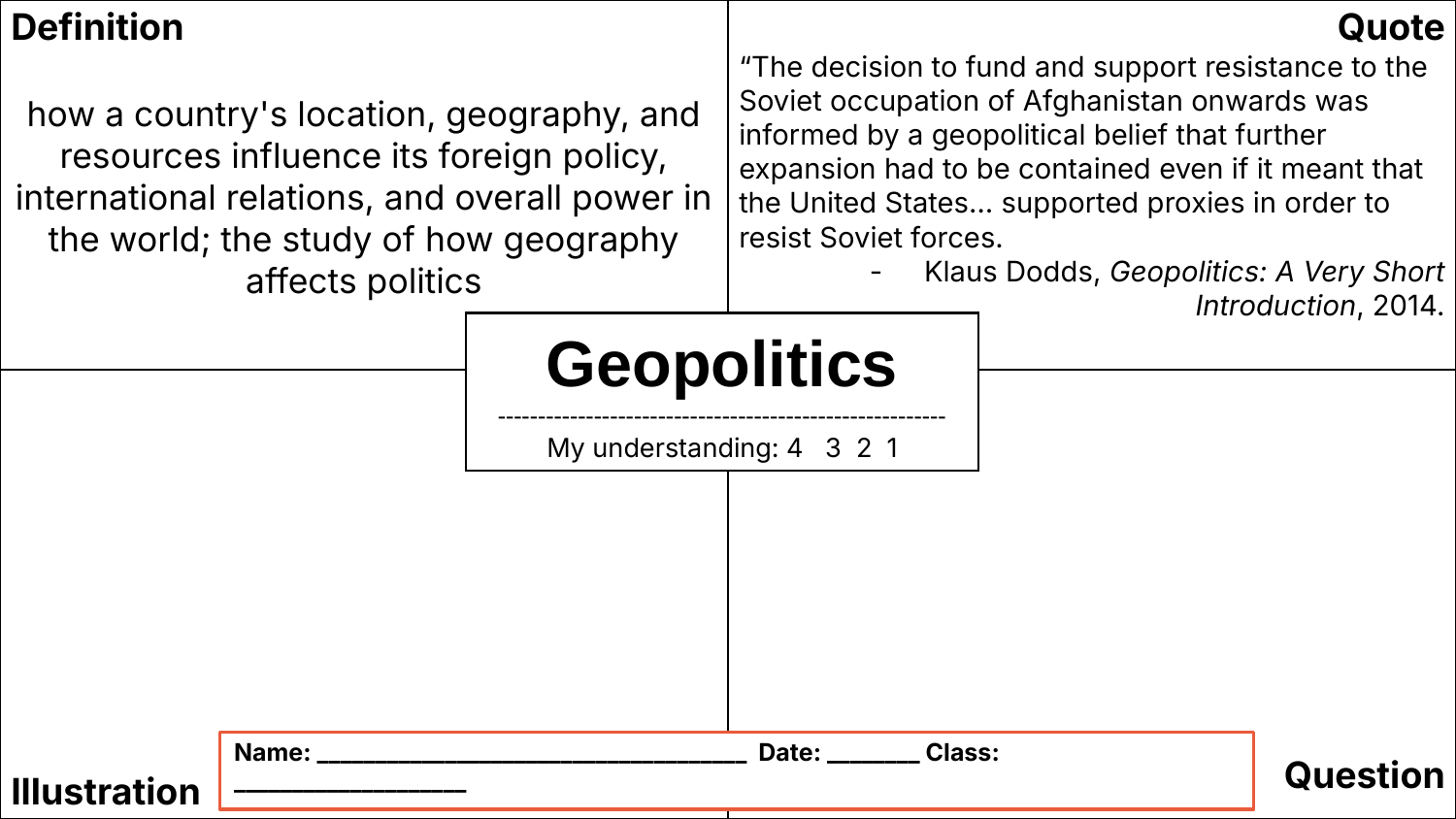

| Definition how a country's location, geography, and resources influence its foreign policy, international relations, and overall power in the world; the study of how geography affects politics | Quote “The decision to fund and support resistance to the Soviet occupation of Afghanistan onwards was informed by a geopolitical belief that further expansion had to be contained even if it meant that the United States… supported proxies in order to resist Soviet forces. Klaus Dodds, Geopolitics: A Very Short Introduction, 2014. |
| --- | --- |
| Illustration | Imp Question |
Geopolitics
--------------------------------------------------------
My understanding: 4   3  2  1
Name: _____________________________________  Date: ________ Class: ____________________